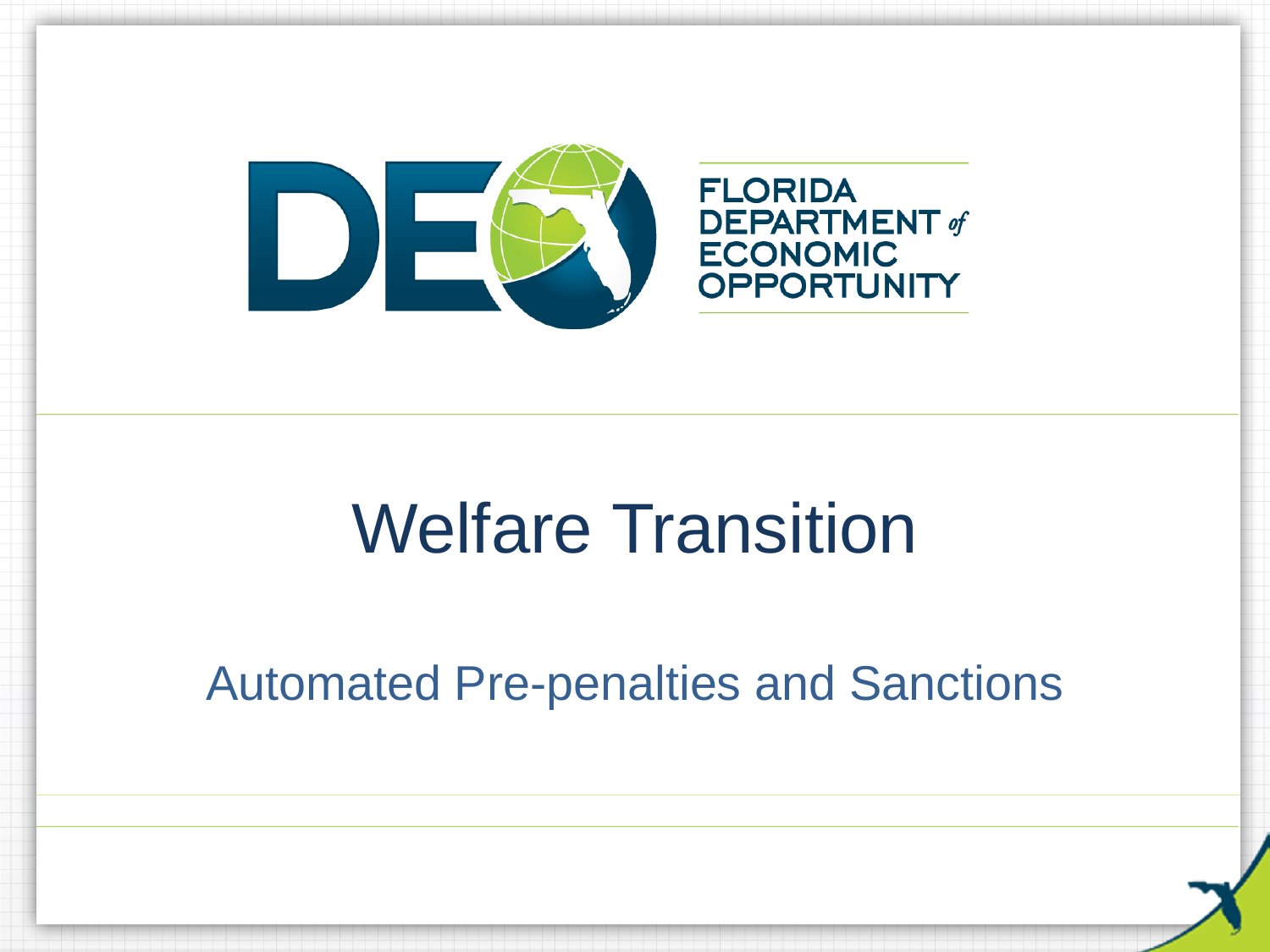

# Welfare Transition
Automated Pre-penalties and Sanctions